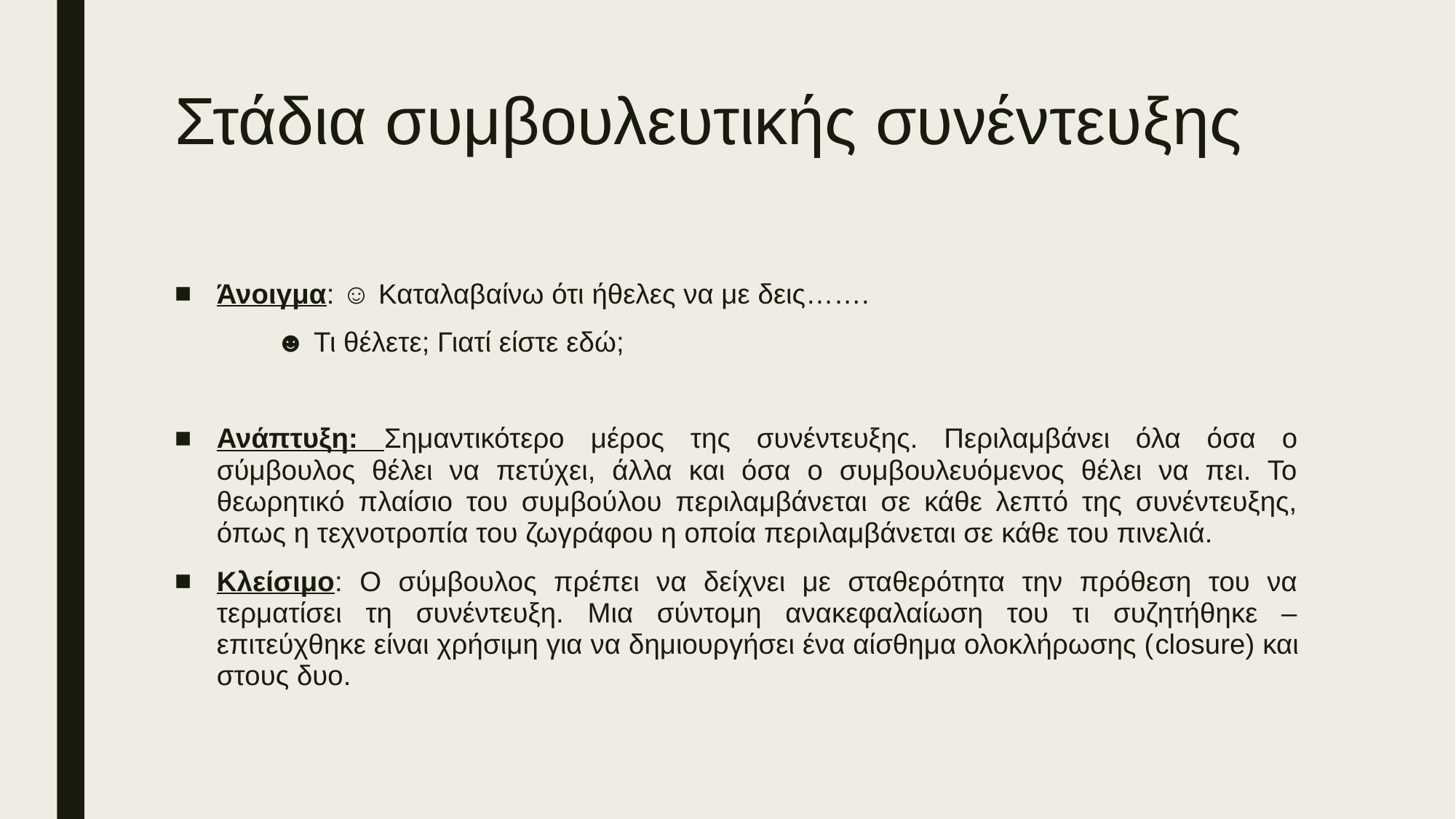

# Στάδια συμβουλευτικής συνέντευξης
Άνοιγμα: ☺ Καταλαβαίνω ότι ήθελες να με δεις…….
             ☻ Τι θέλετε; Γιατί είστε εδώ;

Ανάπτυξη: Σημαντικότερο μέρος της συνέντευξης. Περιλαμβάνει όλα όσα ο σύμβουλος θέλει να πετύχει, άλλα και όσα ο συμβουλευόμενος θέλει να πει. Το θεωρητικό πλαίσιο του συμβούλου περιλαμβάνεται σε κάθε λεπτό της συνέντευξης, όπως η τεχνοτροπία του ζωγράφου η οποία περιλαμβάνεται σε κάθε του πινελιά.
Κλείσιμο: Ο σύμβουλος πρέπει να δείχνει με σταθερότητα την πρόθεση του να τερματίσει τη συνέντευξη. Μια σύντομη ανακεφαλαίωση του τι συζητήθηκε – επιτεύχθηκε είναι χρήσιμη για να δημιουργήσει ένα αίσθημα ολοκλήρωσης (closure) και στους δυο.